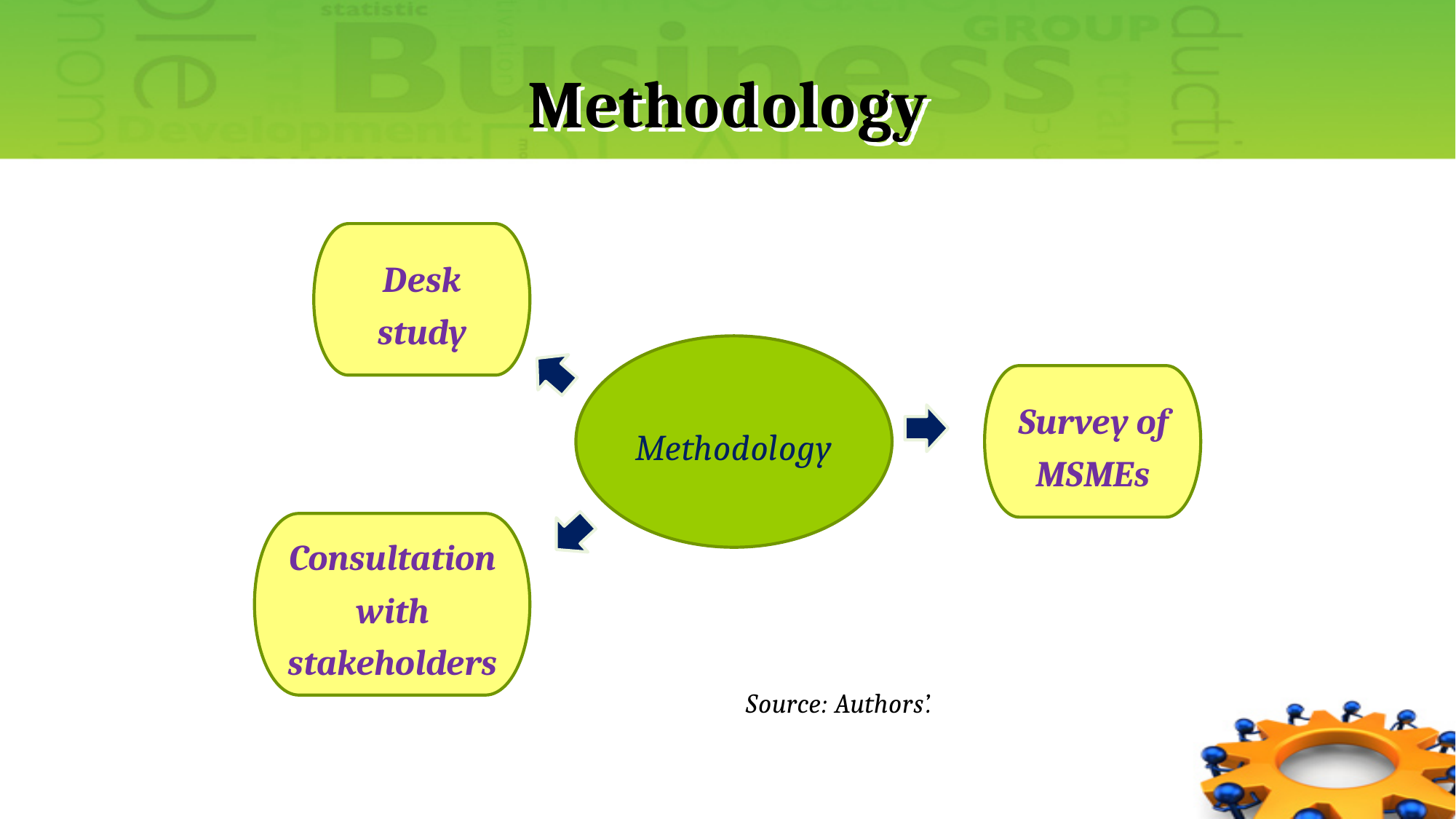

# Methodology

Desk study
Methodology

Survey of MSMEs

Consultation with stakeholders
Source: Authors’.